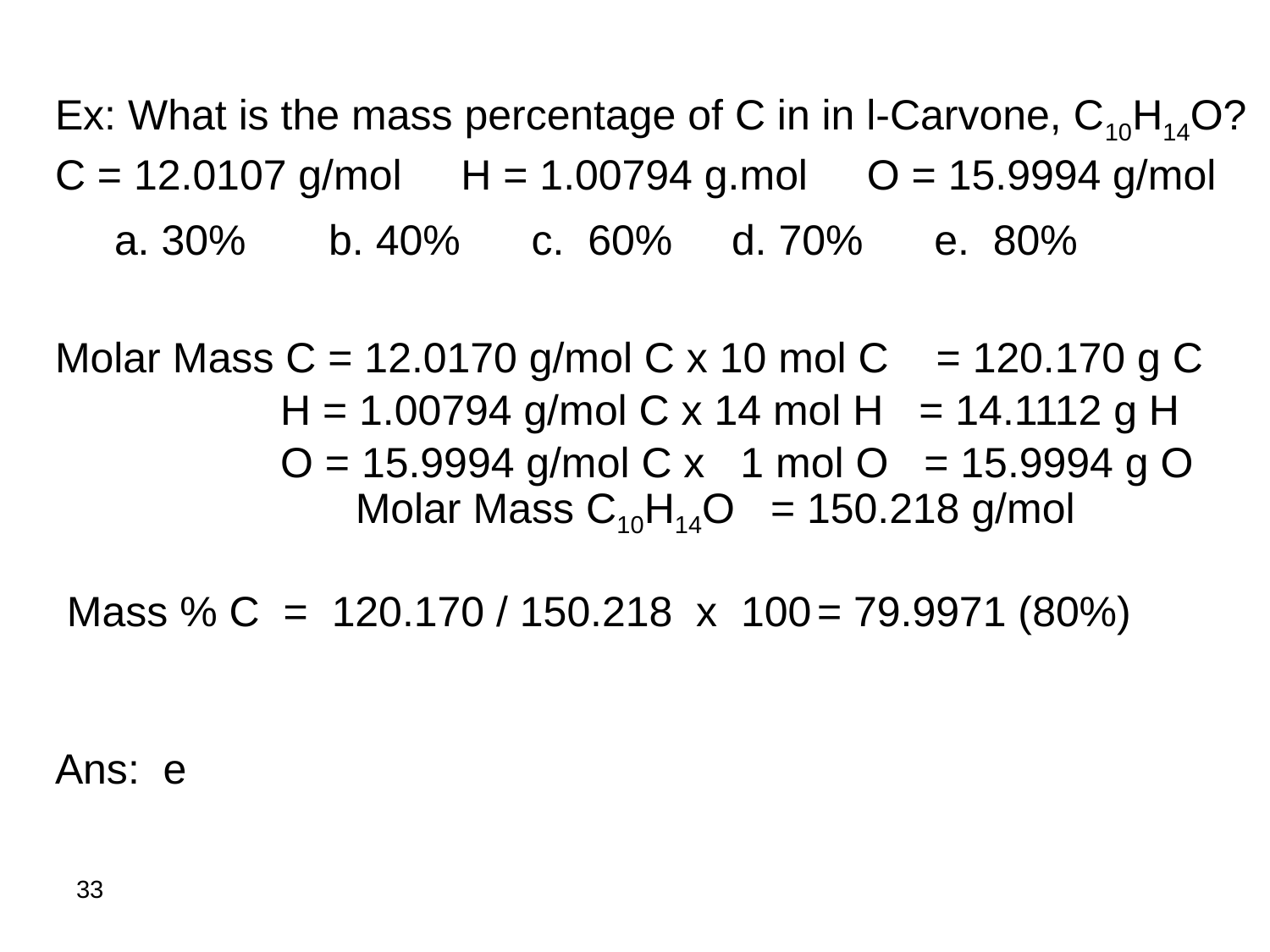

Ex: What is the mass percentage of C in in l-Carvone, C10H14O?
C = 12.0107 g/mol     H = 1.00794 g.mol     O = 15.9994 g/mol
     a. 30%       b. 40%      c.  60%     d. 70%      e.  80%
Molar Mass C = 12.0170 g/mol C x 10 mol C    = 120.170 g C
                   H = 1.00794 g/mol C x 14 mol H   = 14.1112 g H
                   O = 15.9994 g/mol C x   1 mol O   = 15.9994 g O
          Molar Mass C10H14O   = 150.218 g/mol
 Mass % C  =  120.170 / 150.218  x  100	= 79.9971 (80%)

Ans:  e
33